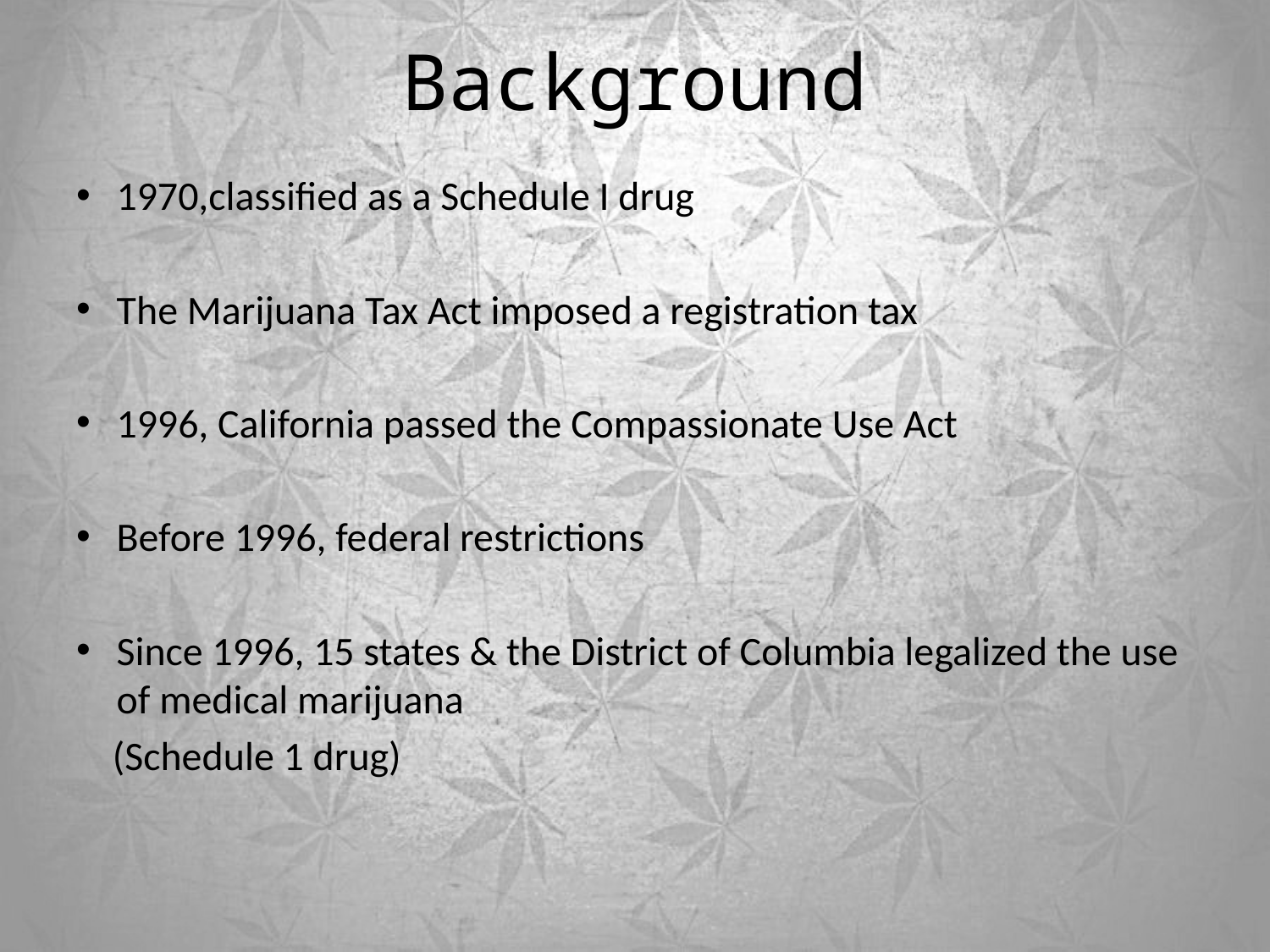

# Background
1970,classified as a Schedule I drug

The Marijuana Tax Act imposed a registration tax

1996, California passed the Compassionate Use Act

Before 1996, federal restrictions

Since 1996, 15 states & the District of Columbia legalized the use of medical marijuana
    (Schedule 1 drug)